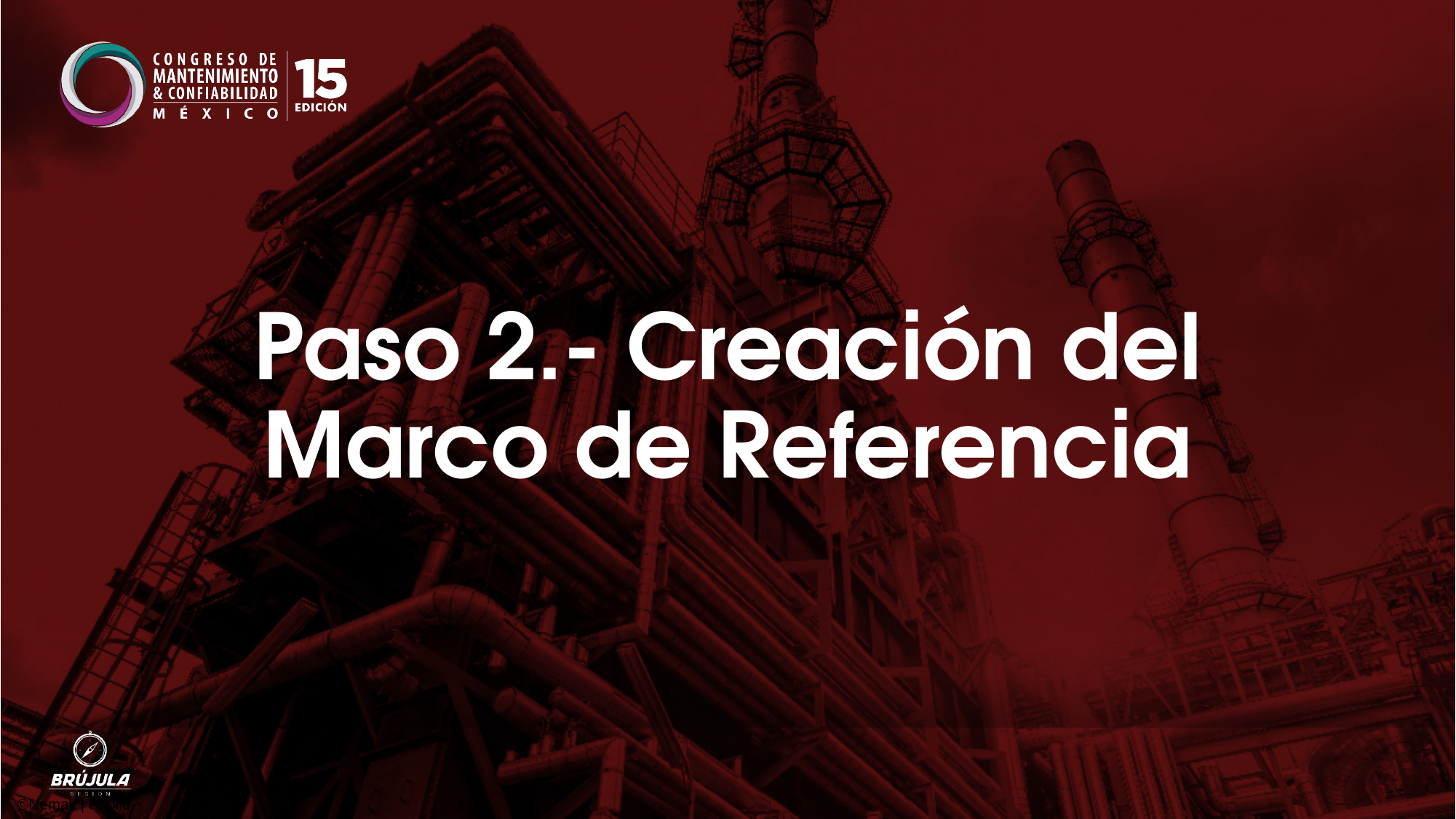

# Paso 2.- Creación del Marco de Referencia